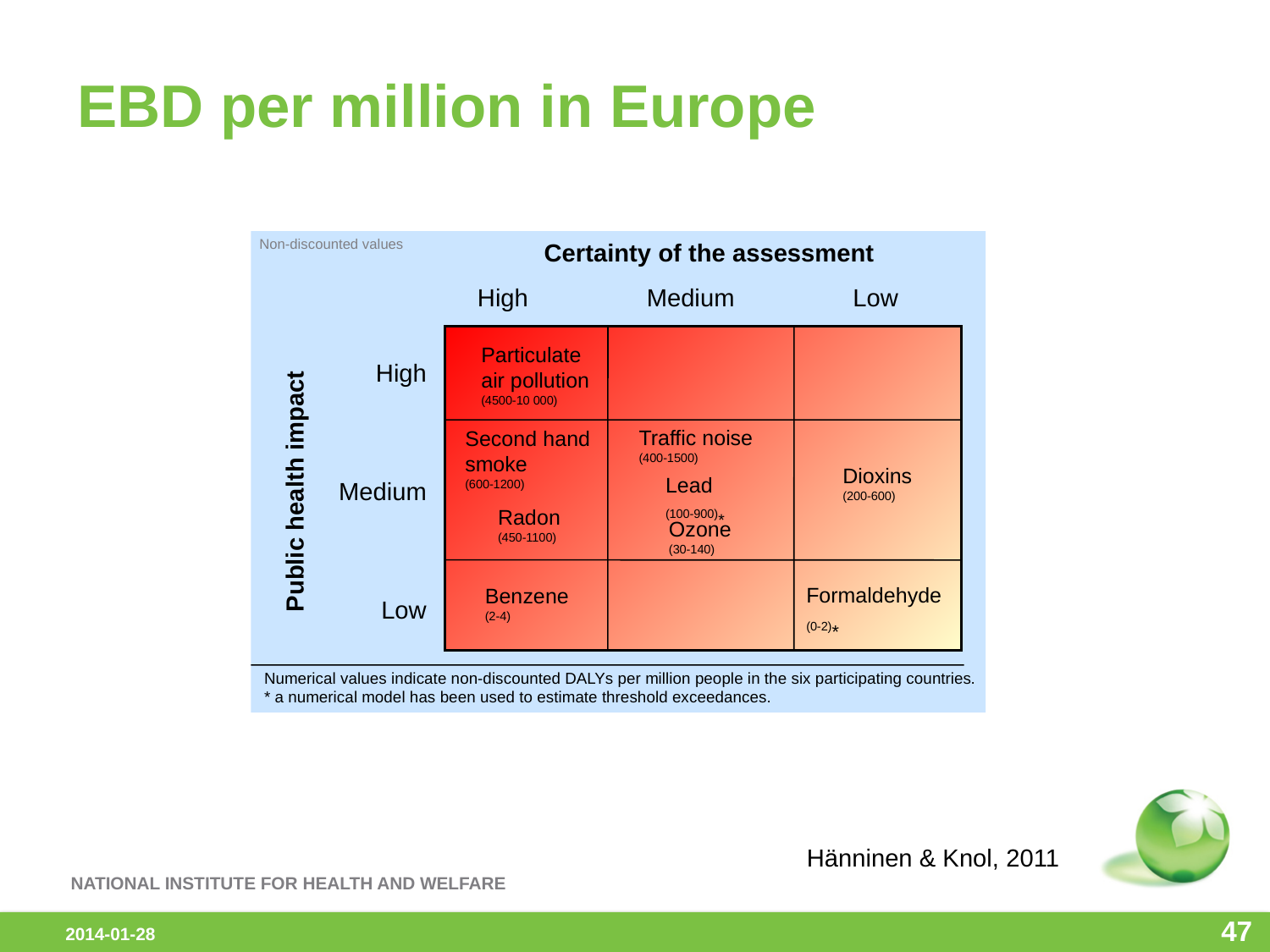

EBD per million in Europe

Certainty of the assessment
Non-discounted values
  High                 Medium                 Low

Particulate
air pollution
(4500-10 000)
High

Medium

Low
Traffic noise
(400-1500)
Second hand
smoke
(600-1200)

Dioxins
(200-600)
Lead
(100-900)*
Public health impact
Radon
(450-1100)
Ozone
(30-140)

Benzene
(2-4)
Formaldehyde
(0-2)*
Numerical values indicate non-discounted DALYs per million people in the six participating countries.
* a numerical model has been used to estimate threshold exceedances.

Hänninen & Knol, 2011
47
2014-01-28